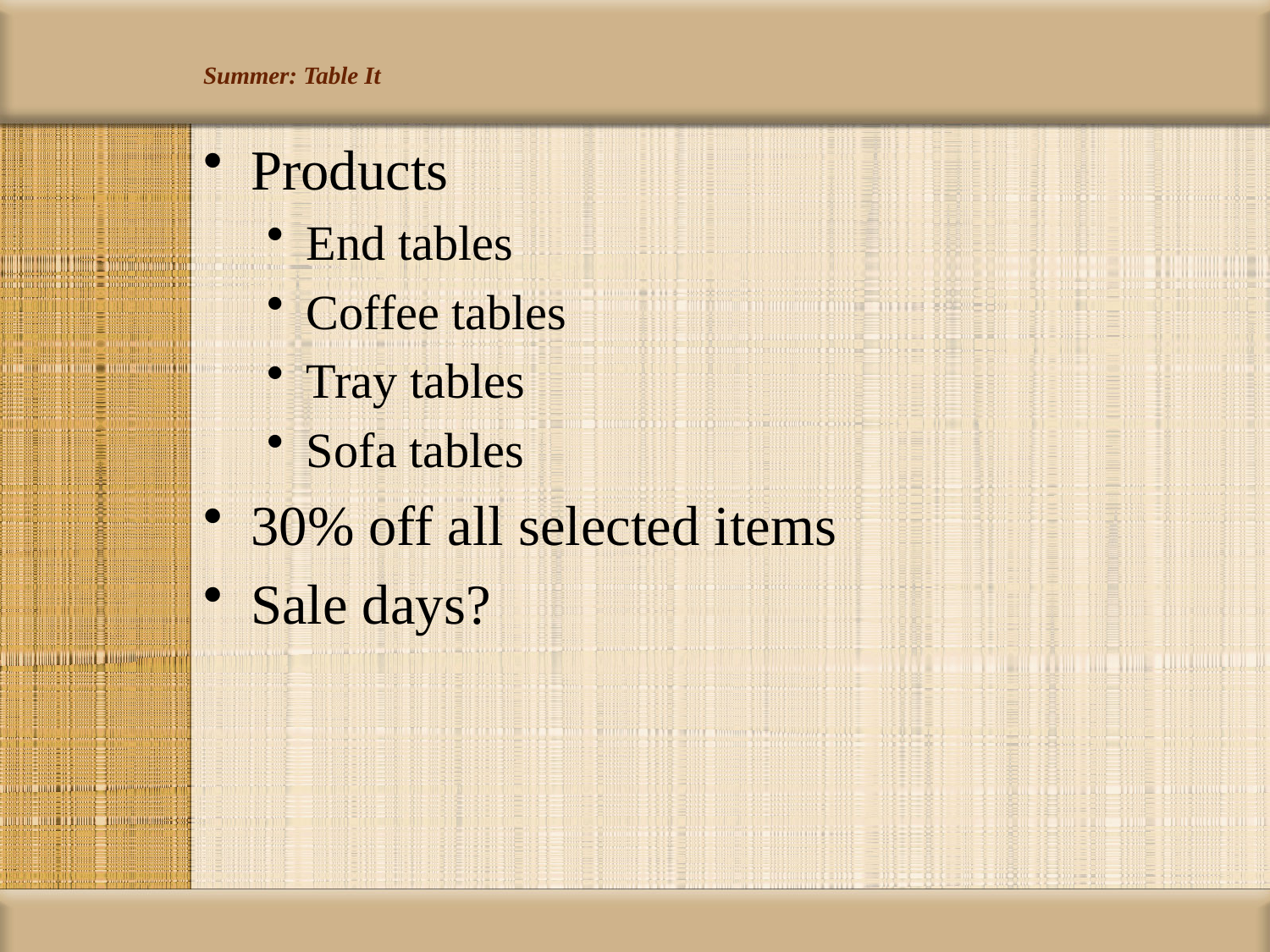

# Summer: Table It
Products
End tables
Coffee tables
Tray tables
Sofa tables
30% off all selected items
Sale days?